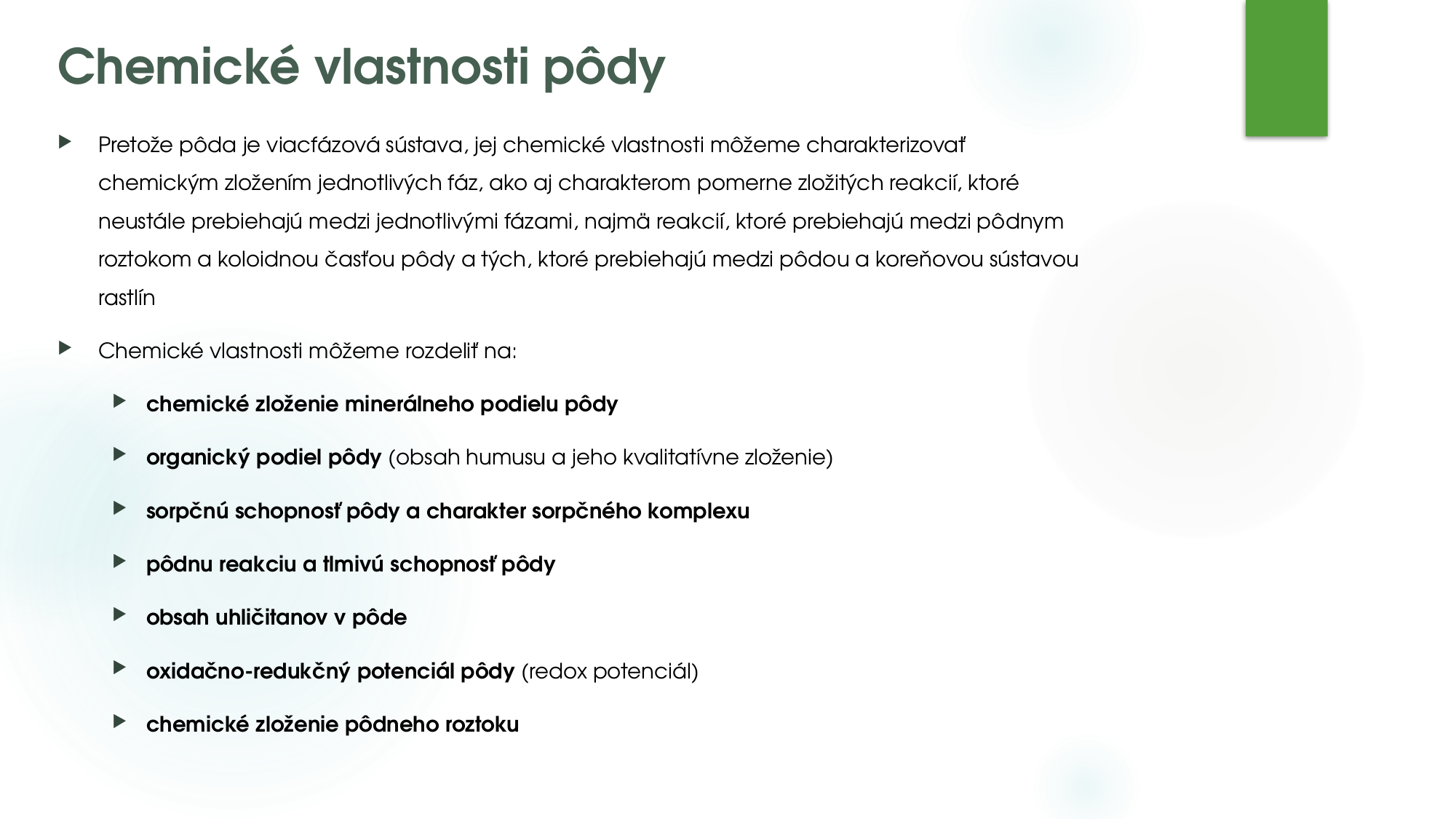

# Chemické vlastnosti pôdy
Pretože pôda je viacfázová sústava, jej chemické vlastnosti môžeme charakterizovať chemickým zložením jednotlivých fáz, ako aj charakterom pomerne zložitých reakcií, ktoré neustále prebiehajú medzi jednotlivými fázami, najmä reakcií, ktoré prebiehajú medzi pôdnym roztokom a koloidnou časťou pôdy a tých, ktoré prebiehajú medzi pôdou a koreňovou sústavou rastlín
Chemické vlastnosti môžeme rozdeliť na:
chemické zloženie minerálneho podielu pôdy
organický podiel pôdy (obsah humusu a jeho kvalitatívne zloženie)
sorpčnú schopnosť pôdy a charakter sorpčného komplexu
pôdnu reakciu a tlmivú schopnosť pôdy
obsah uhličitanov v pôde
oxidačno-redukčný potenciál pôdy (redox potenciál)
chemické zloženie pôdneho roztoku